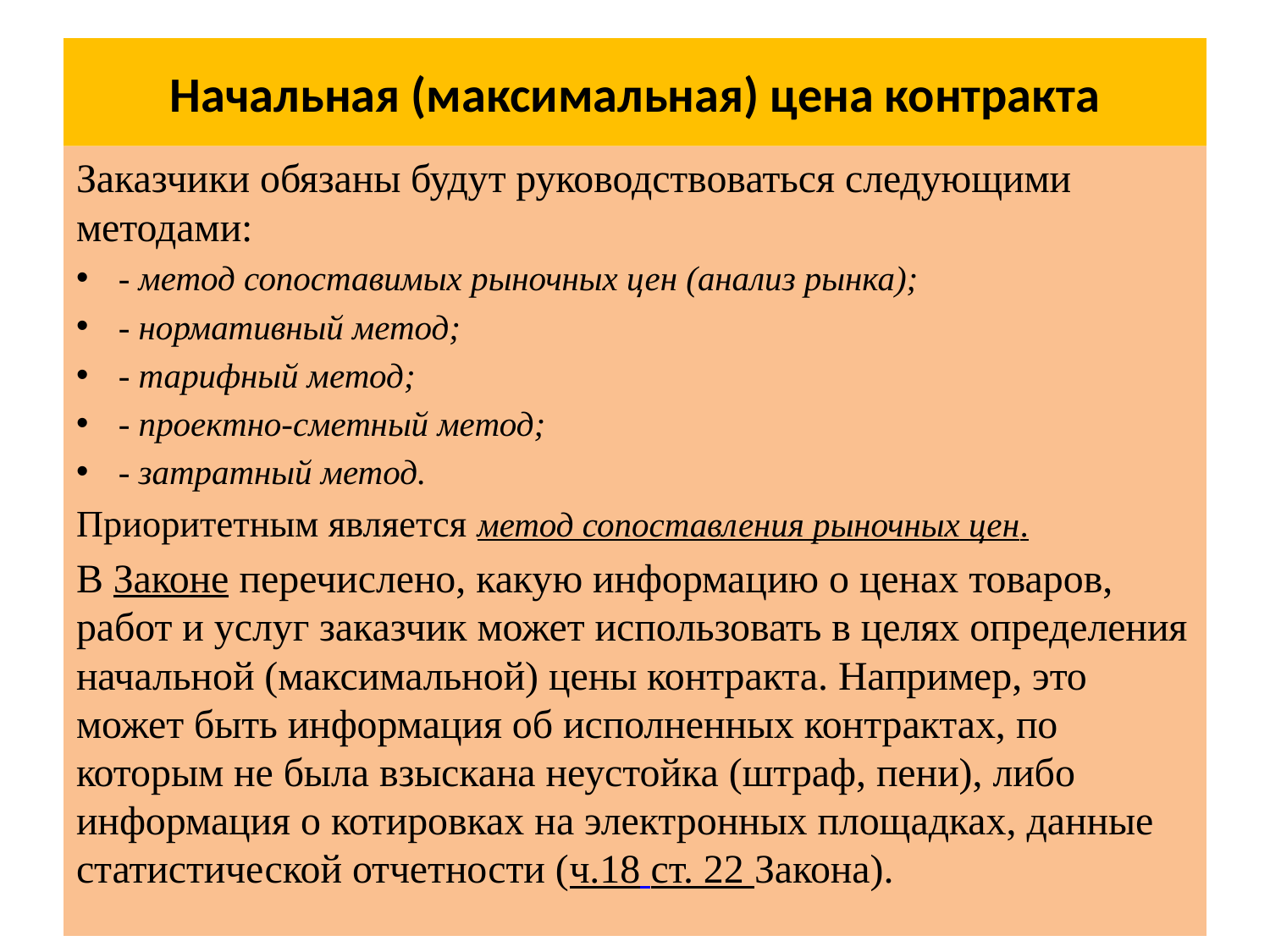

# Начальная (максимальная) цена контракта
Заказчики обязаны будут руководствоваться следующими методами:
- метод сопоставимых рыночных цен (анализ рынка);
- нормативный метод;
- тарифный метод;
- проектно-сметный метод;
- затратный метод.
Приоритетным является метод сопоставления рыночных цен.
В Законе перечислено, какую информацию о ценах товаров, работ и услуг заказчик может использовать в целях определения начальной (максимальной) цены контракта. Например, это может быть информация об исполненных контрактах, по которым не была взыскана неустойка (штраф, пени), либо информация о котировках на электронных площадках, данные статистической отчетности (ч.18 ст. 22 Закона).